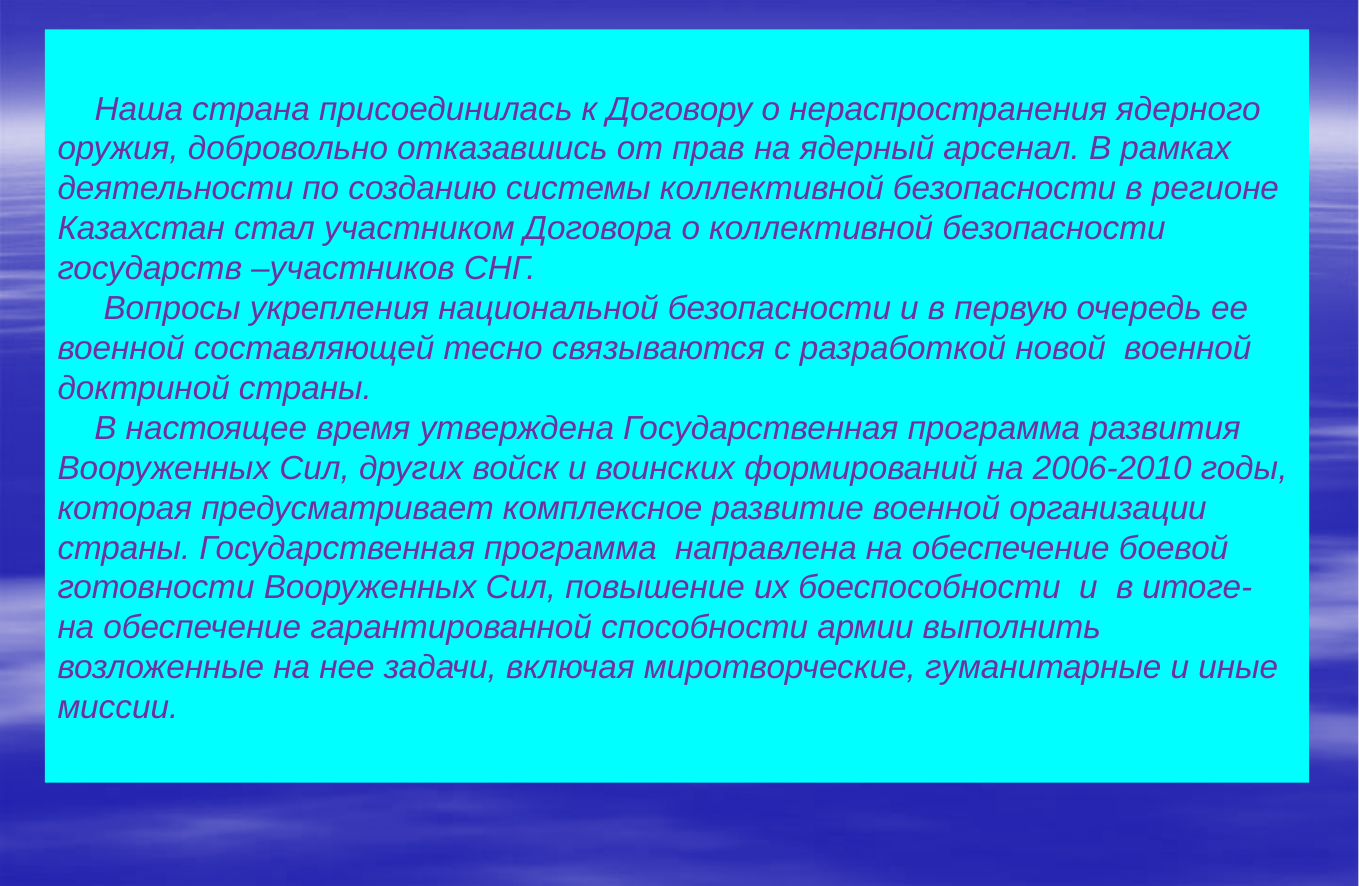

# Наша страна присоединилась к Договору о нераспространения ядерного оружия, добровольно отказавшись от прав на ядерный арсенал. В рамках деятельности по созданию системы коллективной безопасности в регионе Казахстан стал участником Договора о коллективной безопасности государств –участников СНГ. Вопросы укрепления национальной безопасности и в первую очередь ее военной составляющей тесно связываются с разработкой новой  военной доктриной страны. В настоящее время утверждена Государственная программа развития Вооруженных Сил, других войск и воинских формирований на 2006-2010 годы, которая предусматривает комплексное развитие военной организации страны. Государственная программа  направлена на обеспечение боевой готовности Вооруженных Сил, повышение их боеспособности  и  в итоге- на обеспечение гарантированной способности армии выполнить возложенные на нее задачи, включая миротворческие, гуманитарные и иные миссии.